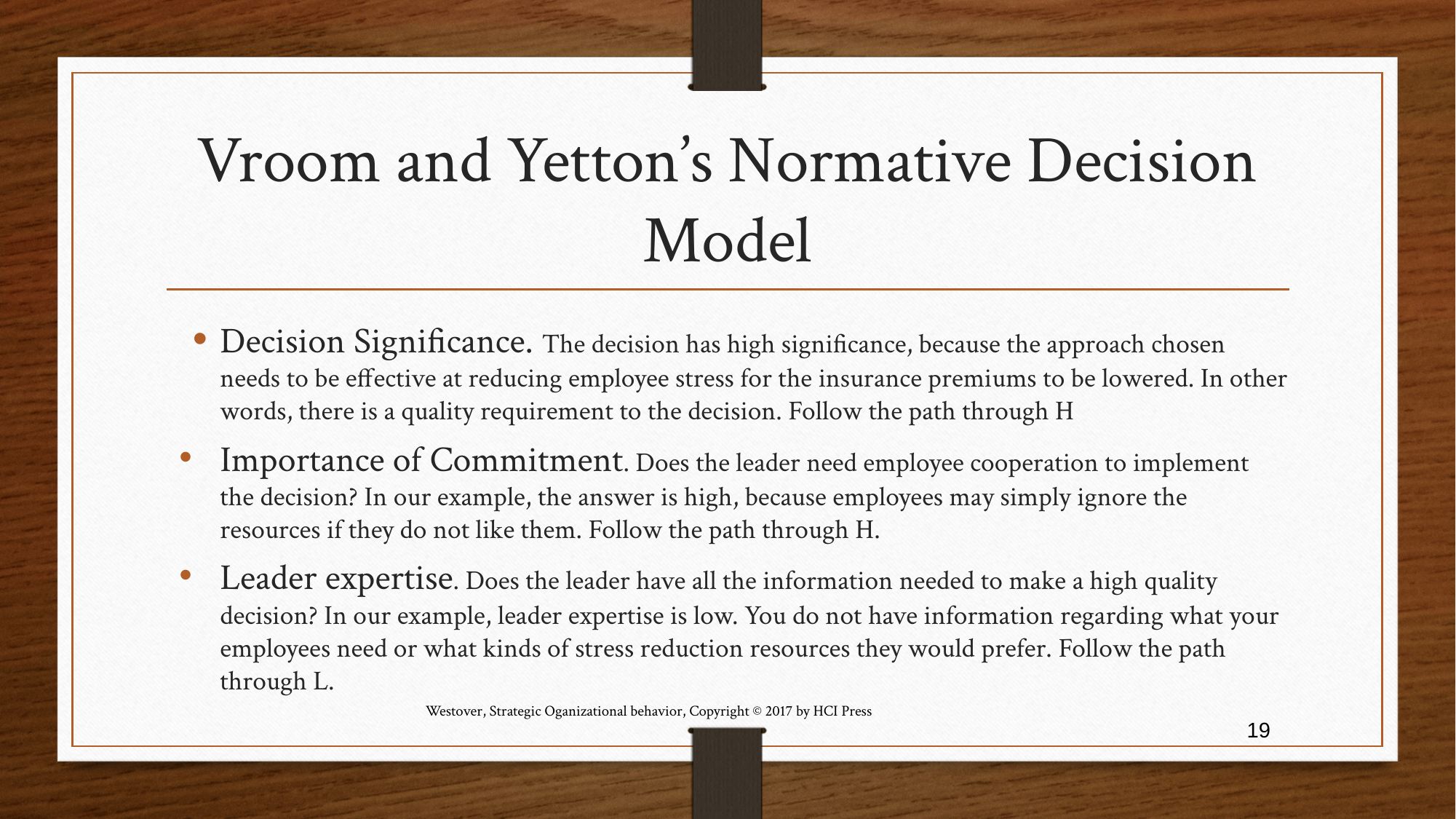

# Vroom and Yetton’s Normative Decision Model
Decision Significance. The decision has high significance, because the approach chosen needs to be effective at reducing employee stress for the insurance premiums to be lowered. In other words, there is a quality requirement to the decision. Follow the path through H
Importance of Commitment. Does the leader need employee cooperation to implement the decision? In our example, the answer is high, because employees may simply ignore the resources if they do not like them. Follow the path through H.
Leader expertise. Does the leader have all the information needed to make a high quality decision? In our example, leader expertise is low. You do not have information regarding what your employees need or what kinds of stress reduction resources they would prefer. Follow the path through L.
Westover, Strategic Oganizational behavior, Copyright © 2017 by HCI Press
19